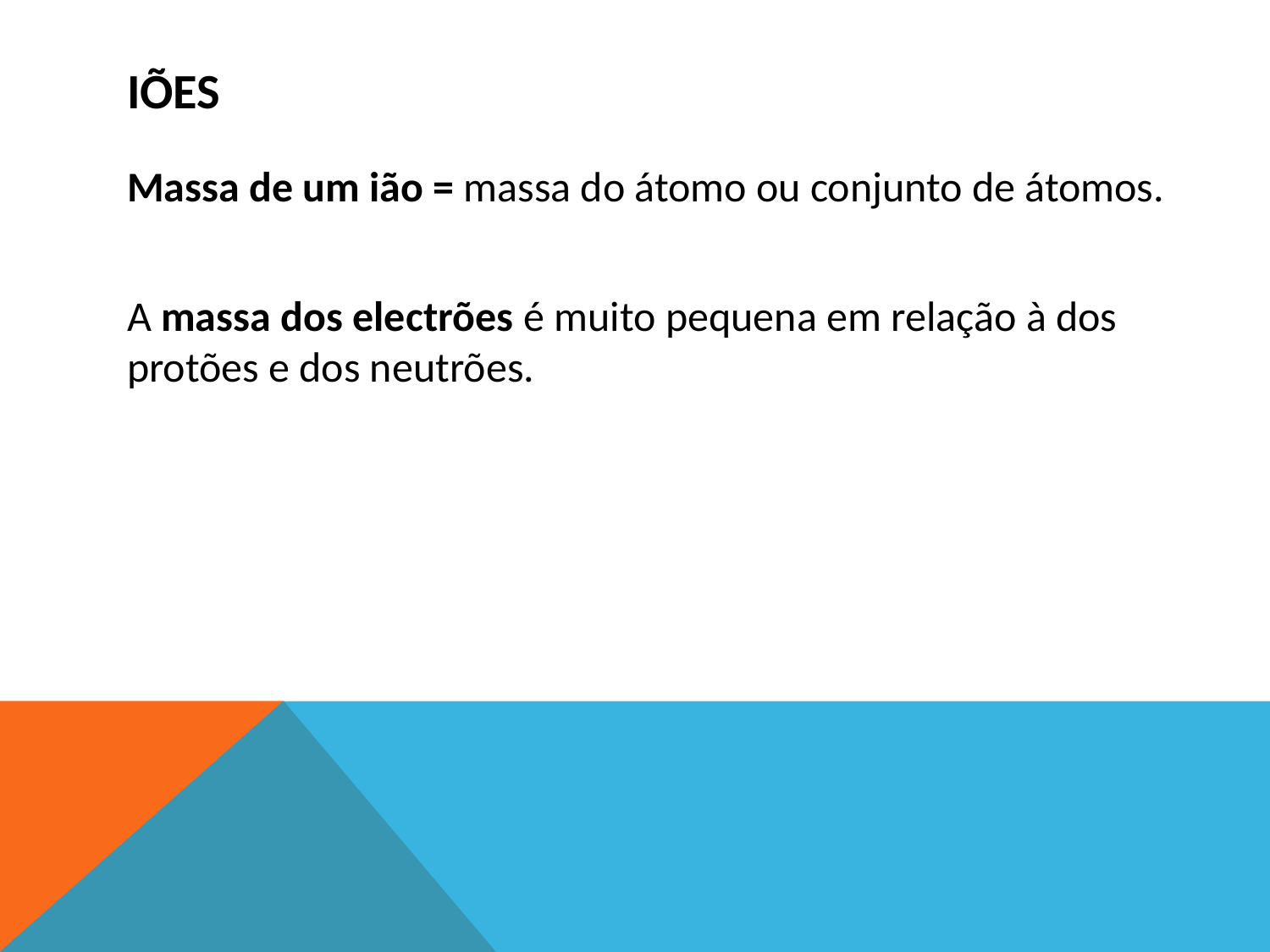

# iões
Massa de um ião = massa do átomo ou conjunto de átomos.

A massa dos electrões é muito pequena em relação à dos protões e dos neutrões.